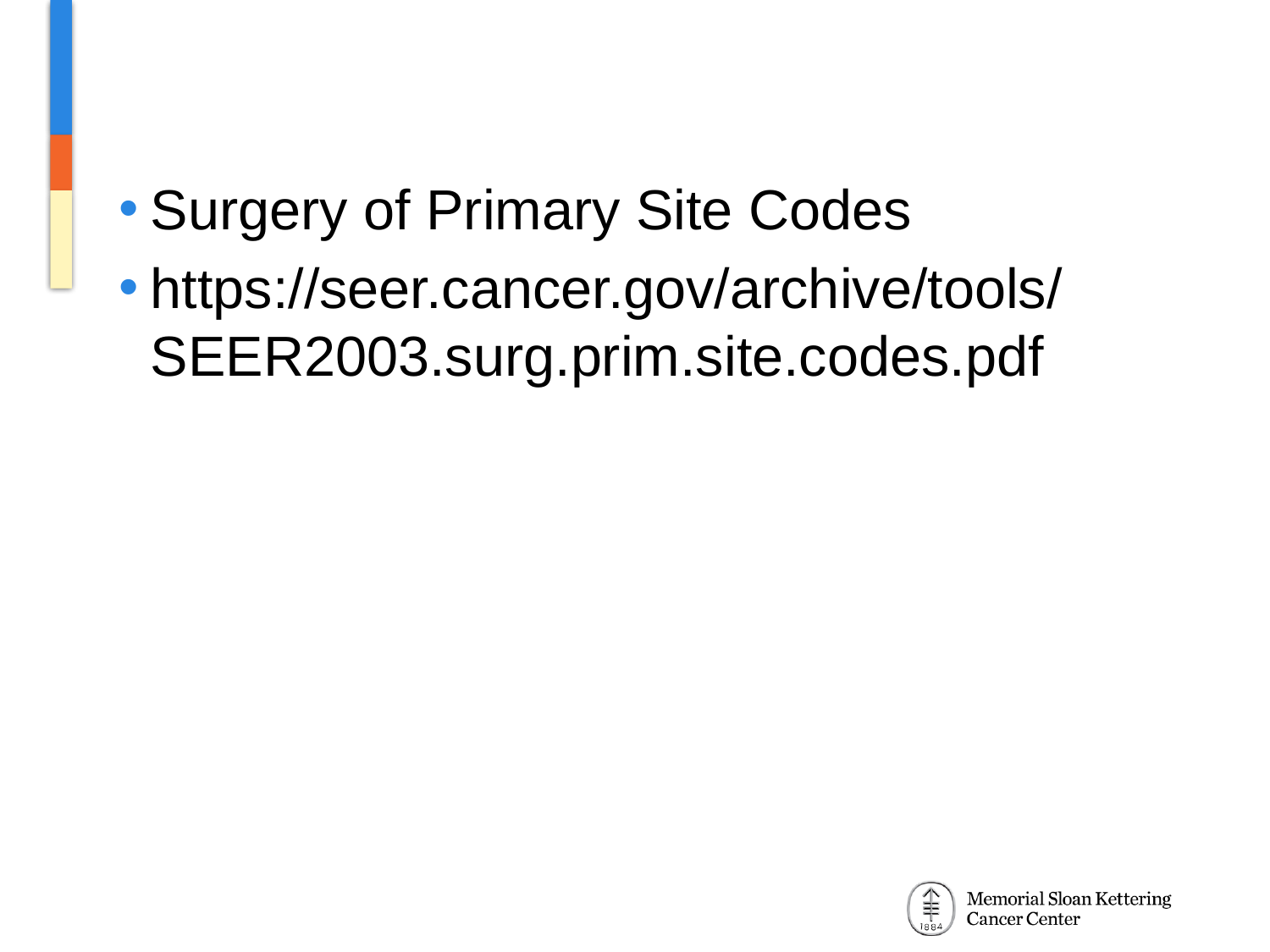

#
Surgery of Primary Site Codes
https://seer.cancer.gov/archive/tools/SEER2003.surg.prim.site.codes.pdf